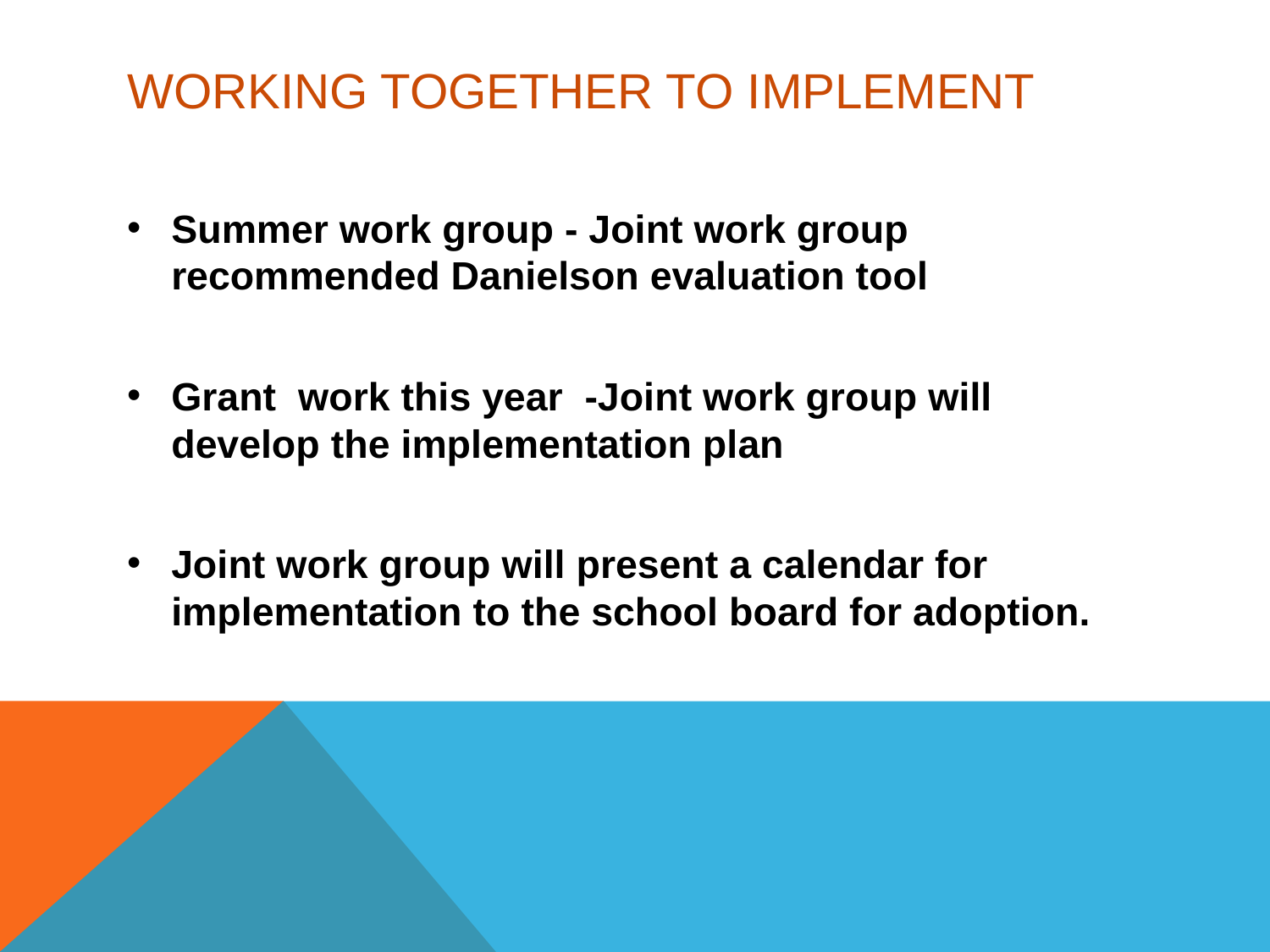

# Working together to implement

Summer work group - Joint work group recommended Danielson evaluation tool

Grant  work this year  -Joint work group will develop the implementation plan

Joint work group will present a calendar for implementation to the school board for adoption.